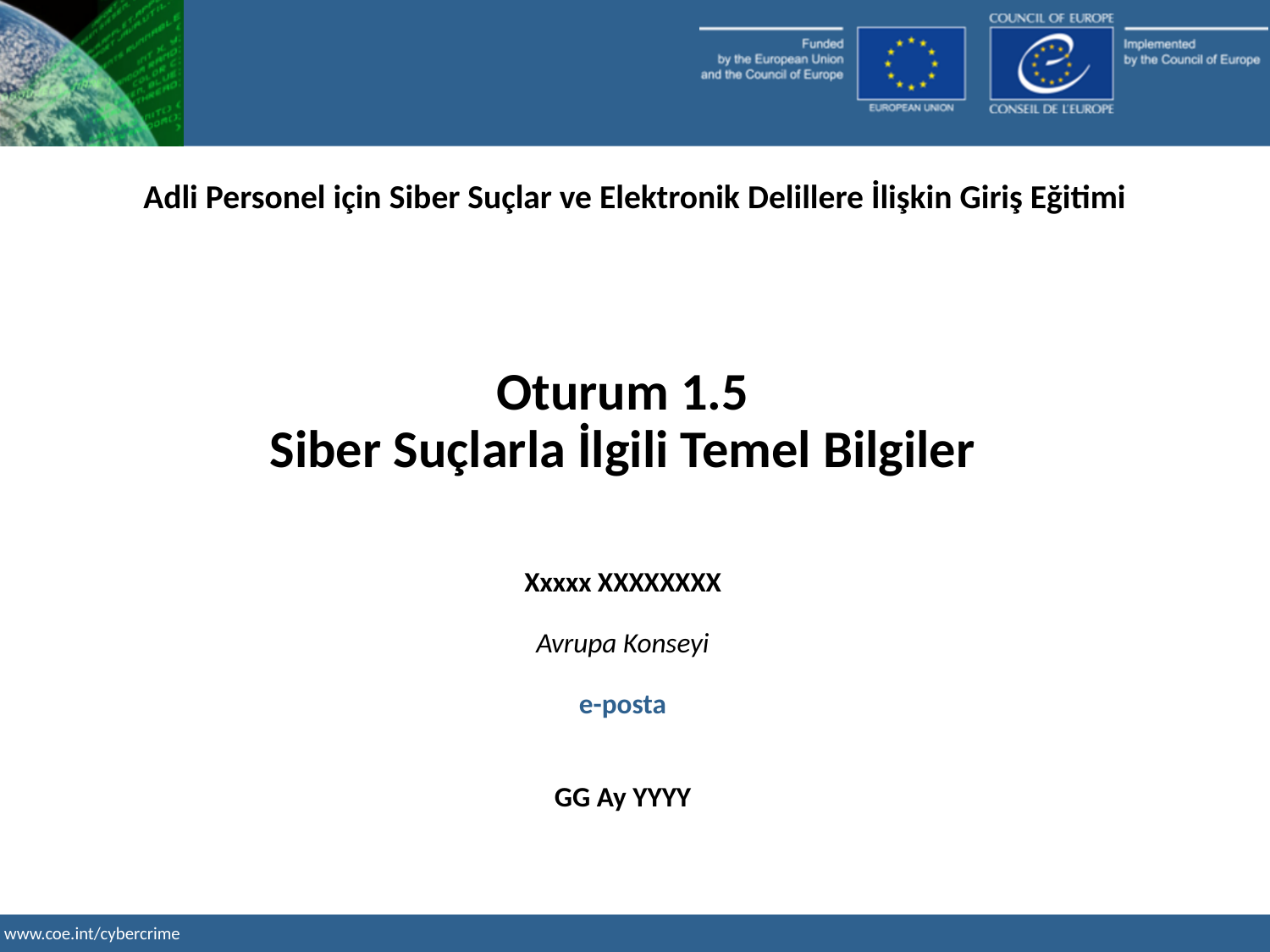

Adli Personel için Siber Suçlar ve Elektronik Delillere İlişkin Giriş Eğitimi

Oturum 1.5
Siber Suçlarla İlgili Temel Bilgiler

Xxxxx XXXXXXXX

Avrupa Konseyi

e-posta

GG Ay YYYY